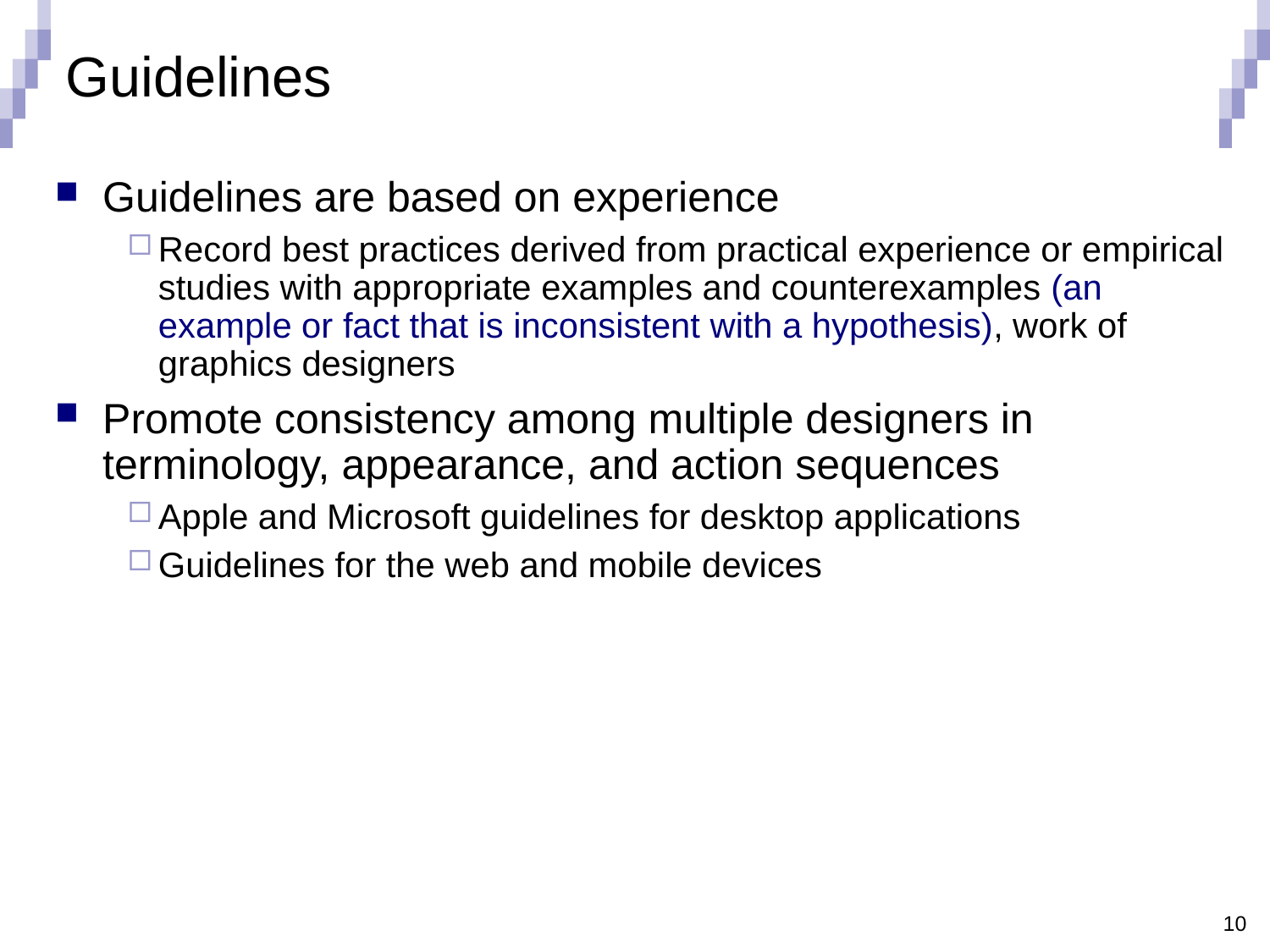

# Guidelines
Guidelines are based on experience
Record best practices derived from practical experience or empirical studies with appropriate examples and counterexamples (an example or fact that is inconsistent with a hypothesis), work of graphics designers
Promote consistency among multiple designers in terminology, appearance, and action sequences
Apple and Microsoft guidelines for desktop applications
Guidelines for the web and mobile devices
10